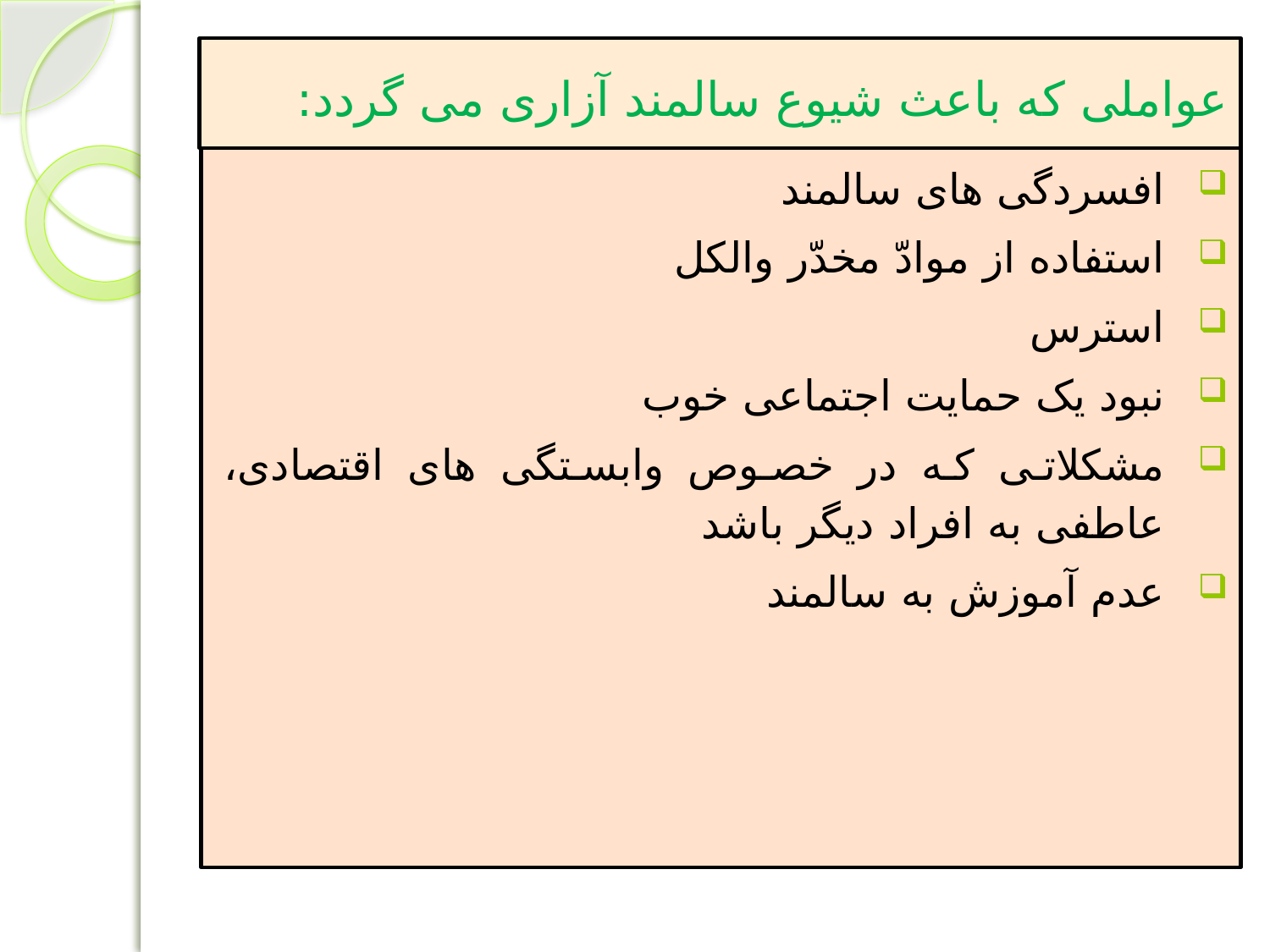

# عواملی که باعث شیوع سالمند آزاری می گردد:
افسردگی های سالمند
استفاده از موادّ مخدّر والکل
استرس
نبود یک حمایت اجتماعی خوب
مشکلاتی که در خصوص وابستگی های اقتصادی، عاطفی به افراد دیگر باشد
عدم آموزش به سالمند